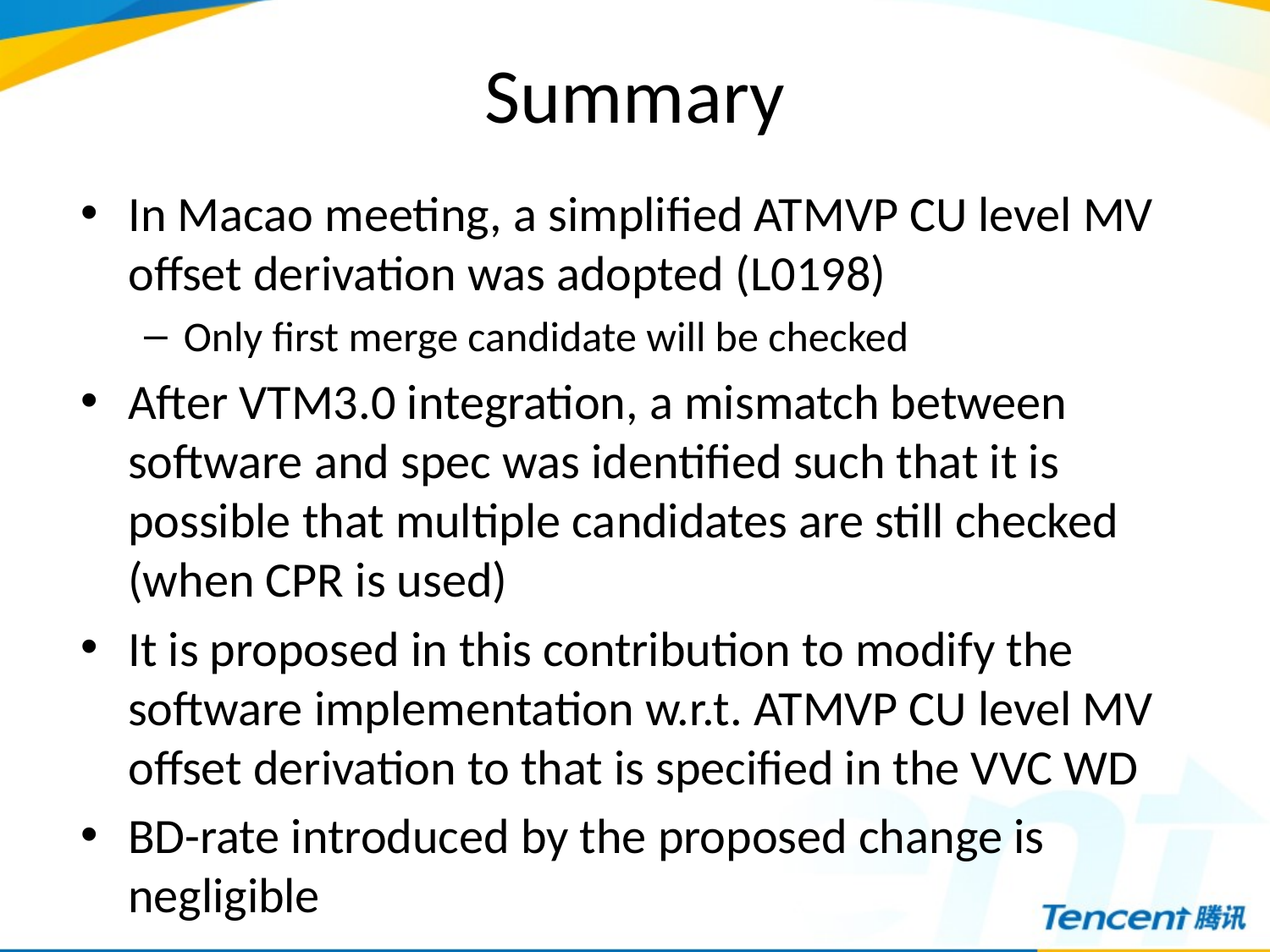

# Summary
In Macao meeting, a simplified ATMVP CU level MV offset derivation was adopted (L0198)
Only first merge candidate will be checked
After VTM3.0 integration, a mismatch between software and spec was identified such that it is possible that multiple candidates are still checked (when CPR is used)
It is proposed in this contribution to modify the software implementation w.r.t. ATMVP CU level MV offset derivation to that is specified in the VVC WD
BD-rate introduced by the proposed change is negligible